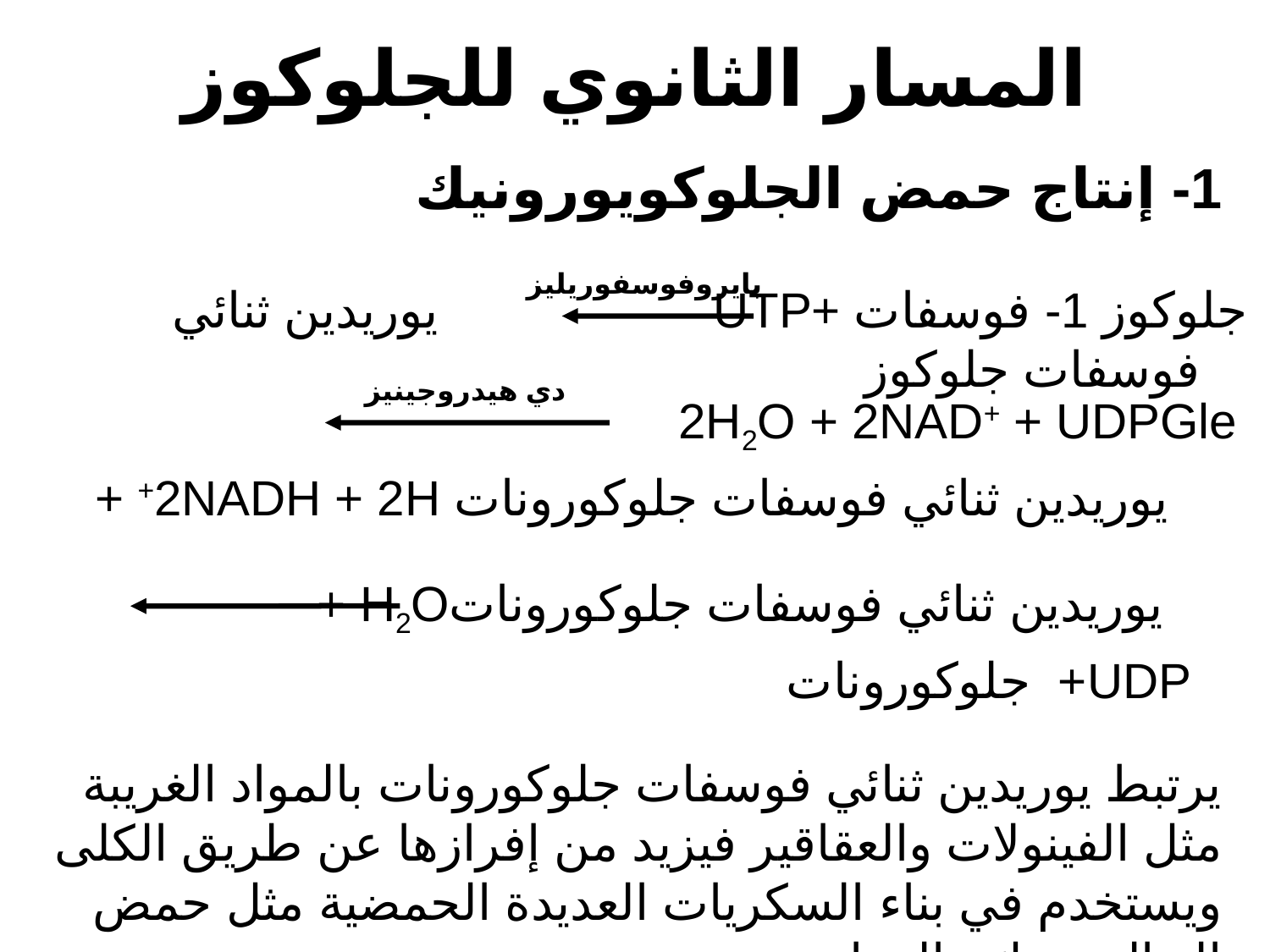

# المسار الثانوي للجلوكوز
1- إنتاج حمض الجلوكويورونيك

بايروفوسفوريليز
جلوكوز 1- فوسفات +UTP                    يوريدين ثنائي فوسفات جلوكوز

دي هيدروجينيز
2H2O + 2NAD+ + UDPGle
     يوريدين ثنائي فوسفات جلوكورونات 2NADH + 2H+ +

     يوريدين ثنائي فوسفات جلوكوروناتH2O +
   UDP+  جلوكورونات

يرتبط يوريدين ثنائي فوسفات جلوكورونات بالمواد الغريبة مثل الفينولات والعقاقير فيزيد من إفرازها عن طريق الكلى ويستخدم في بناء السكريات العديدة الحمضية مثل حمض الهيالورونيك والهيبارين